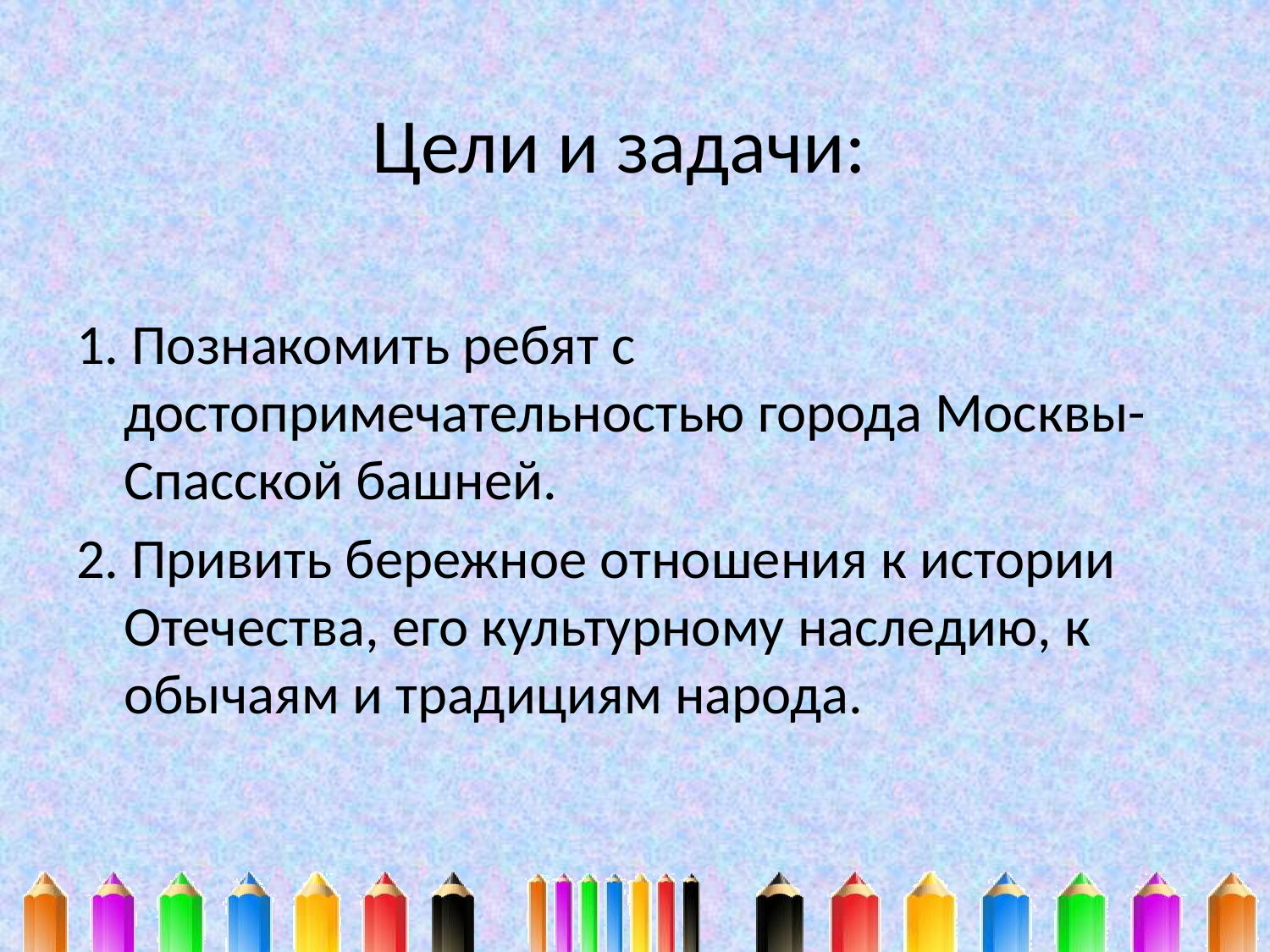

# Цели и задачи:

1. Познакомить ребят с достопримечательностью города Москвы- Спасской башней.
2. Привить бережное отношения к истории Отечества, его культурному наследию, к обычаям и традициям народа.